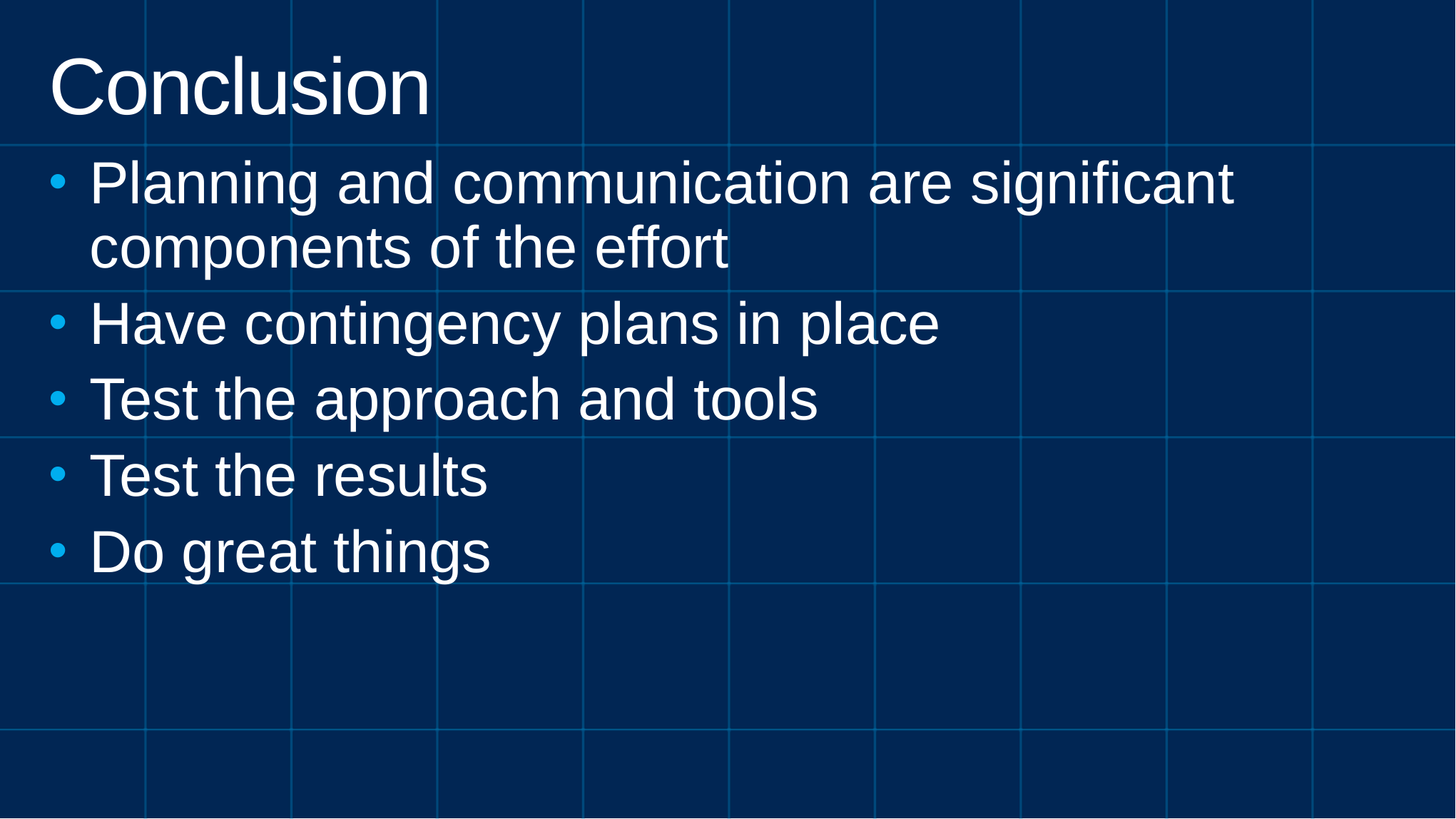

# Conclusion
Planning and communication are significant components of the effort
Have contingency plans in place
Test the approach and tools
Test the results
Do great things